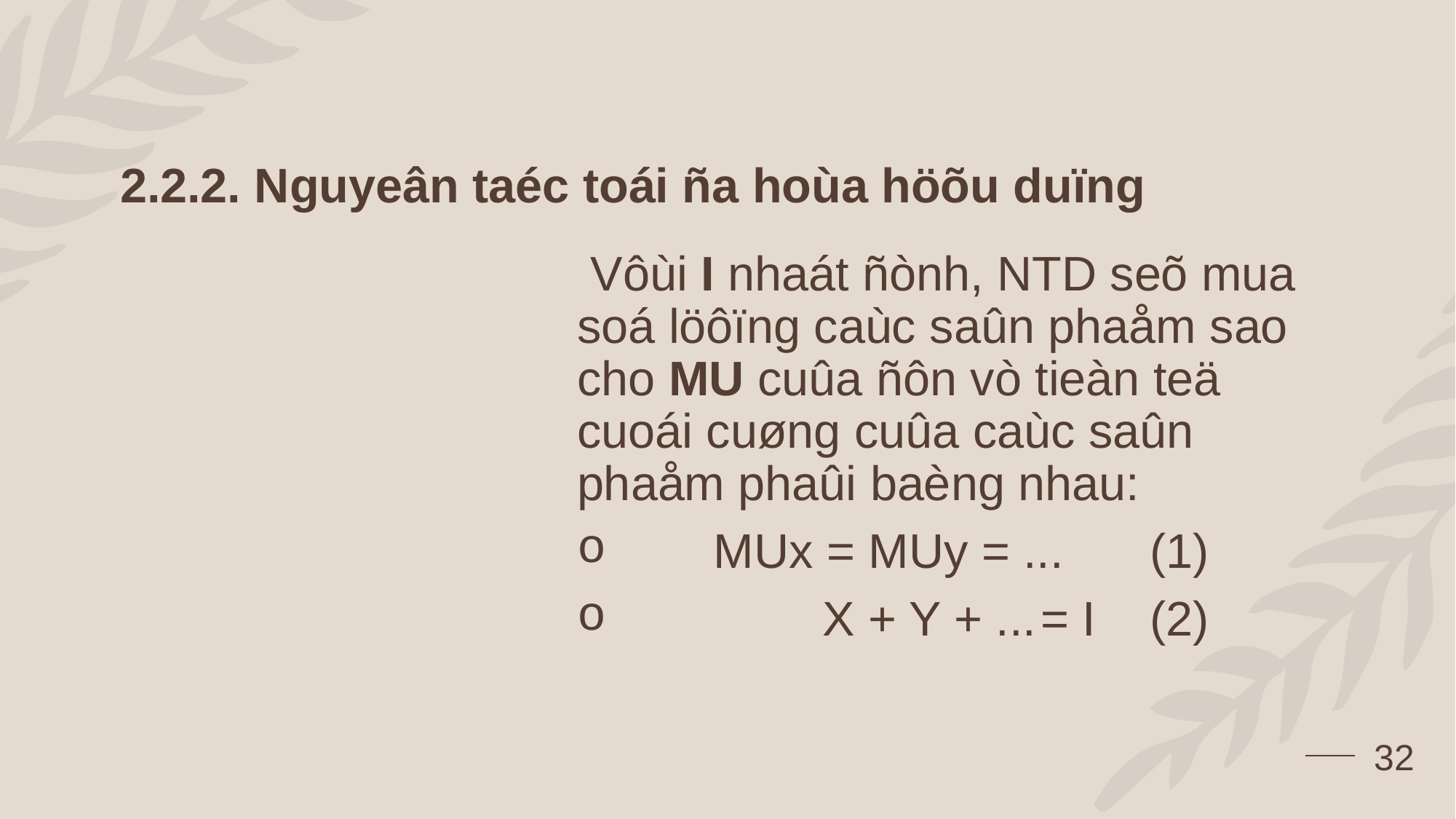

2.2.2. Nguyeân taéc toái ña hoùa höõu duïng

 Vôùi I nhaát ñònh, NTD seõ mua soá löôïng caùc saûn phaåm sao cho MU cuûa ñôn vò tieàn teä cuoái cuøng cuûa caùc saûn phaåm phaûi baèng nhau:
 	MUx = MUy = ... 	(1)
		X + Y + ...	= I	(2)
32